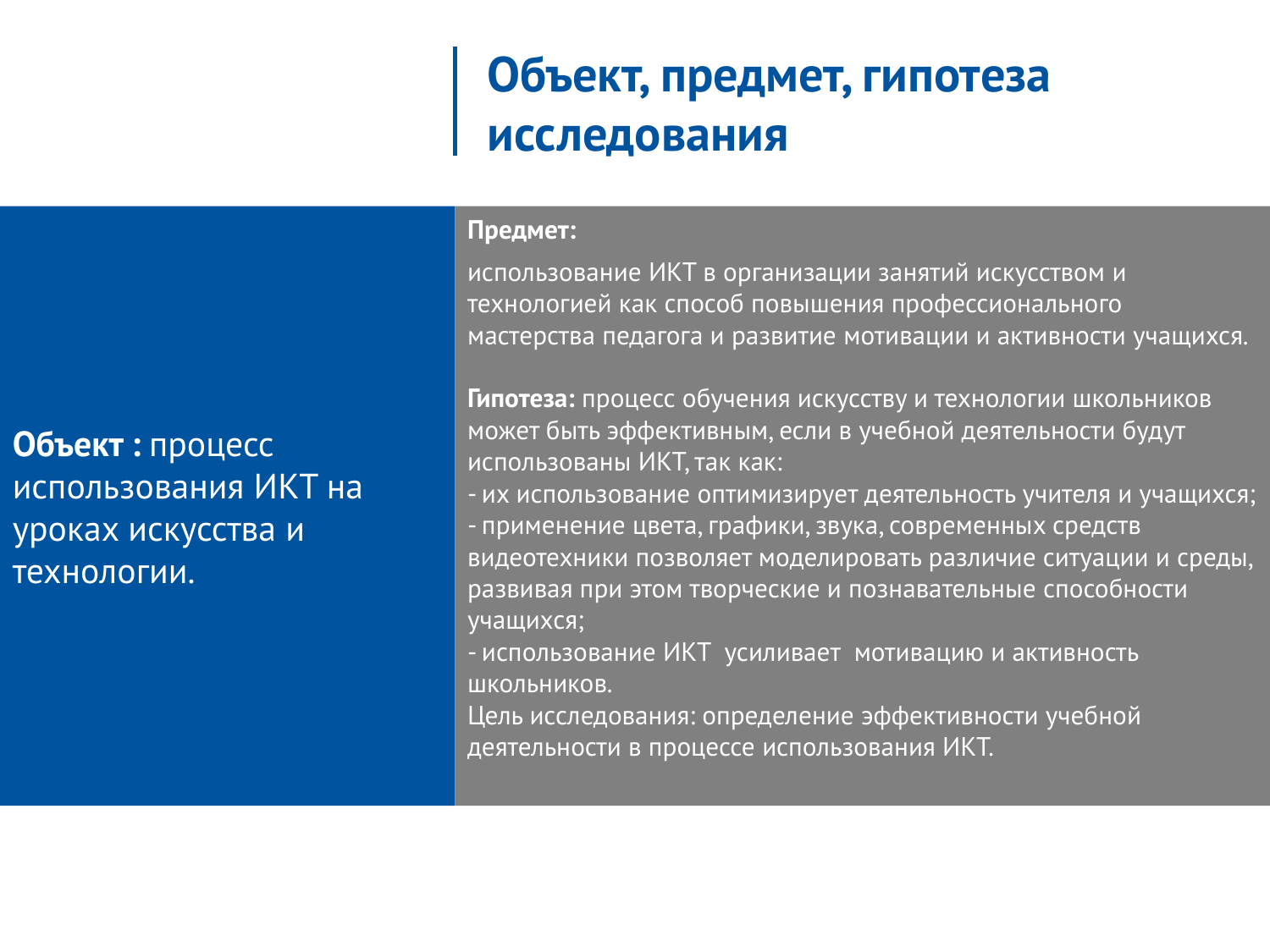

Объект, предмет, гипотеза исследования

Объект : процесс использования ИКТ на уроках искусства и технологии.

Предмет:
использование ИКТ в организации занятий искусством и технологией как способ повышения профессионального мастерства педагога и развитие мотивации и активности учащихся.

Гипотеза: процесс обучения искусству и технологии школьников может быть эффективным, если в учебной деятельности будут использованы ИКТ, так как:
- их использование оптимизирует деятельность учителя и учащихся;
- применение цвета, графики, звука, современных средств видеотехники позволяет моделировать различие ситуации и среды, развивая при этом творческие и познавательные способности учащихся;
- использование ИКТ  усиливает  мотивацию и активность школьников.
Цель исследования: определение эффективности учебной деятельности в процессе использования ИКТ.